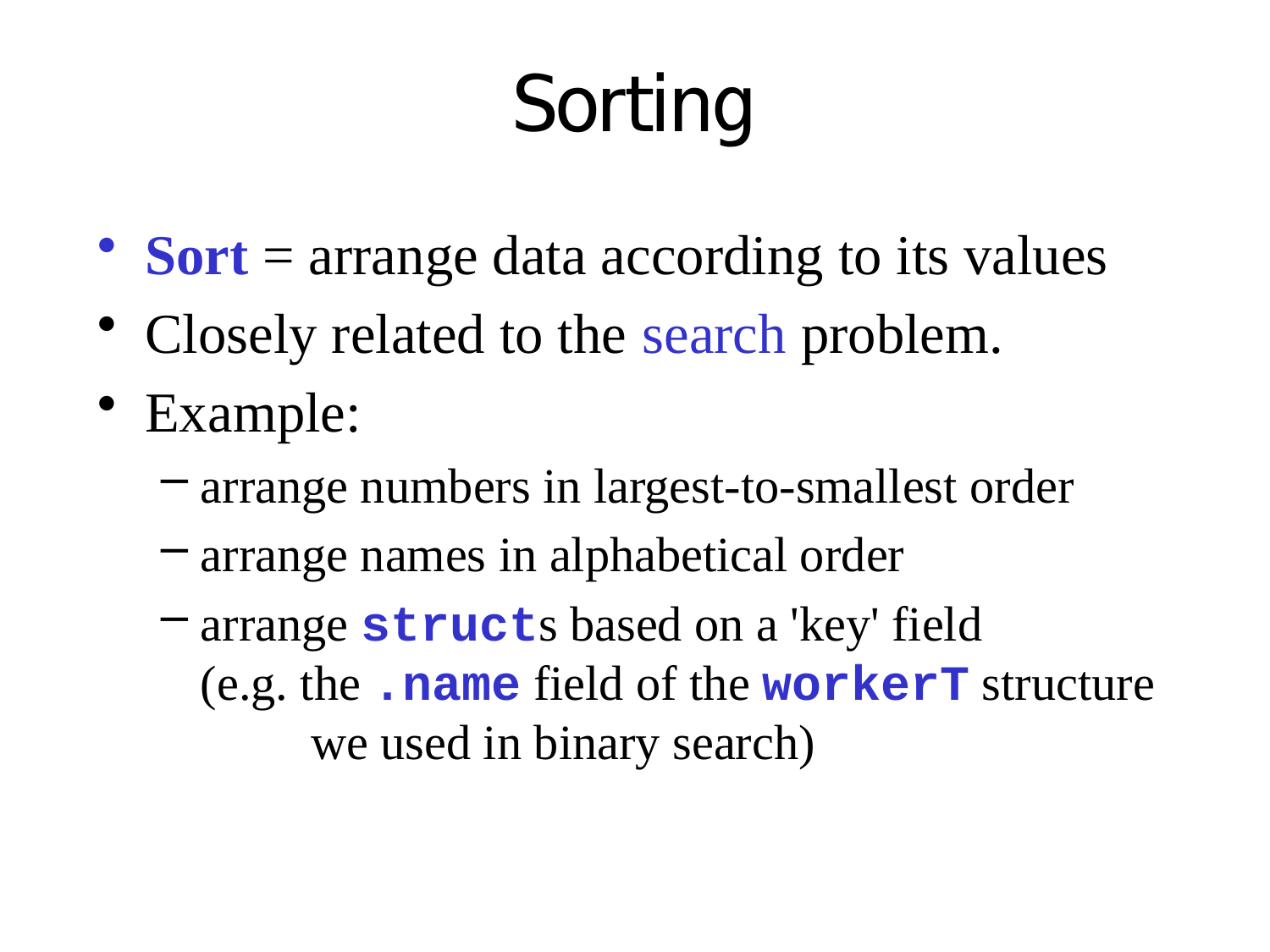

# Sorting
Sort = arrange data according to its values
Closely related to the search problem.
Example:
arrange numbers in largest-to-smallest order
arrange names in alphabetical order
arrange structs based on a 'key' field
(e.g. the .name field of the workerT structure
         we used in binary search)